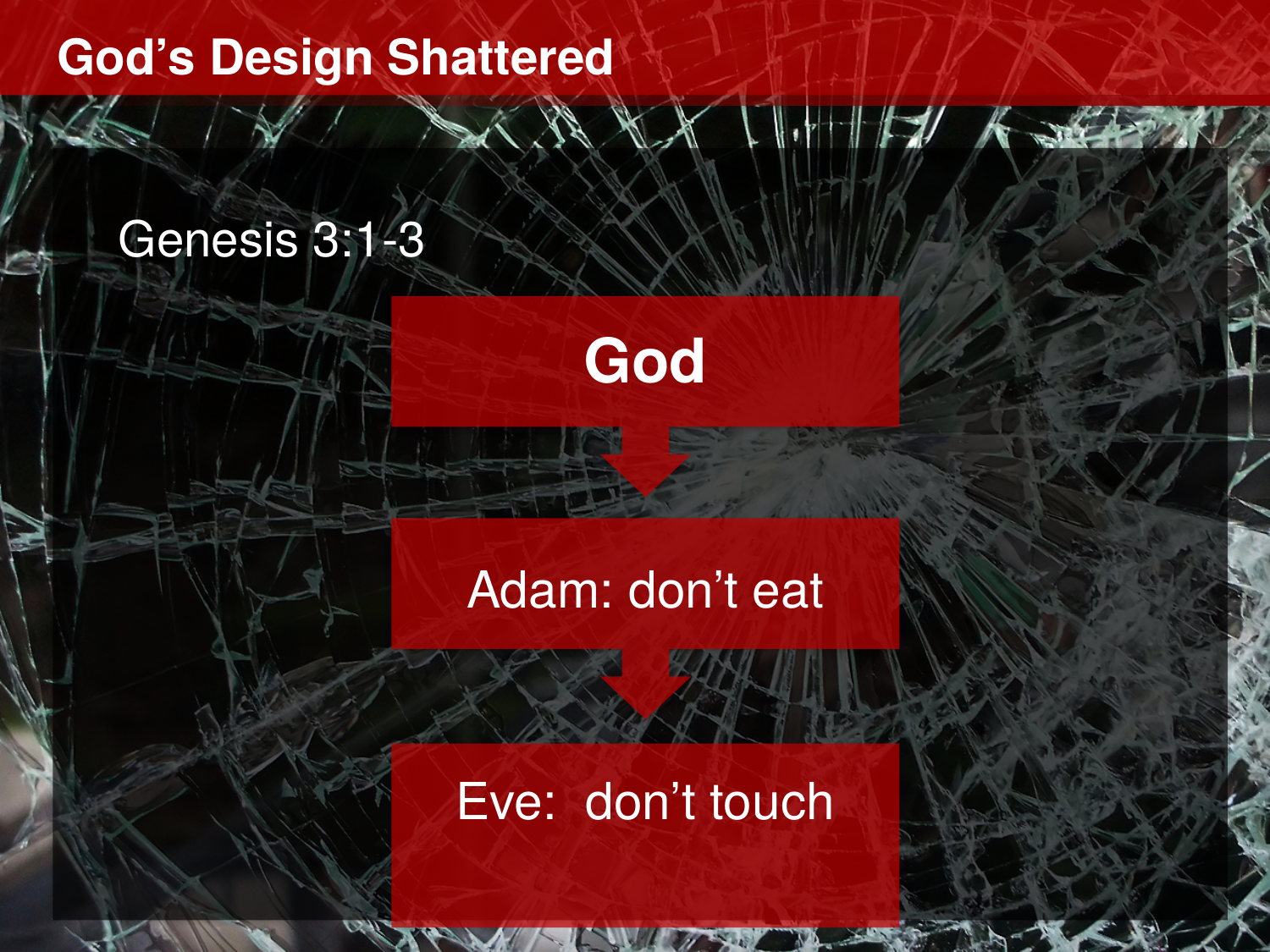

God’s Design Shattered

Genesis 3:1-3

God

Adam: don’t eat

Eve:  don’t touch